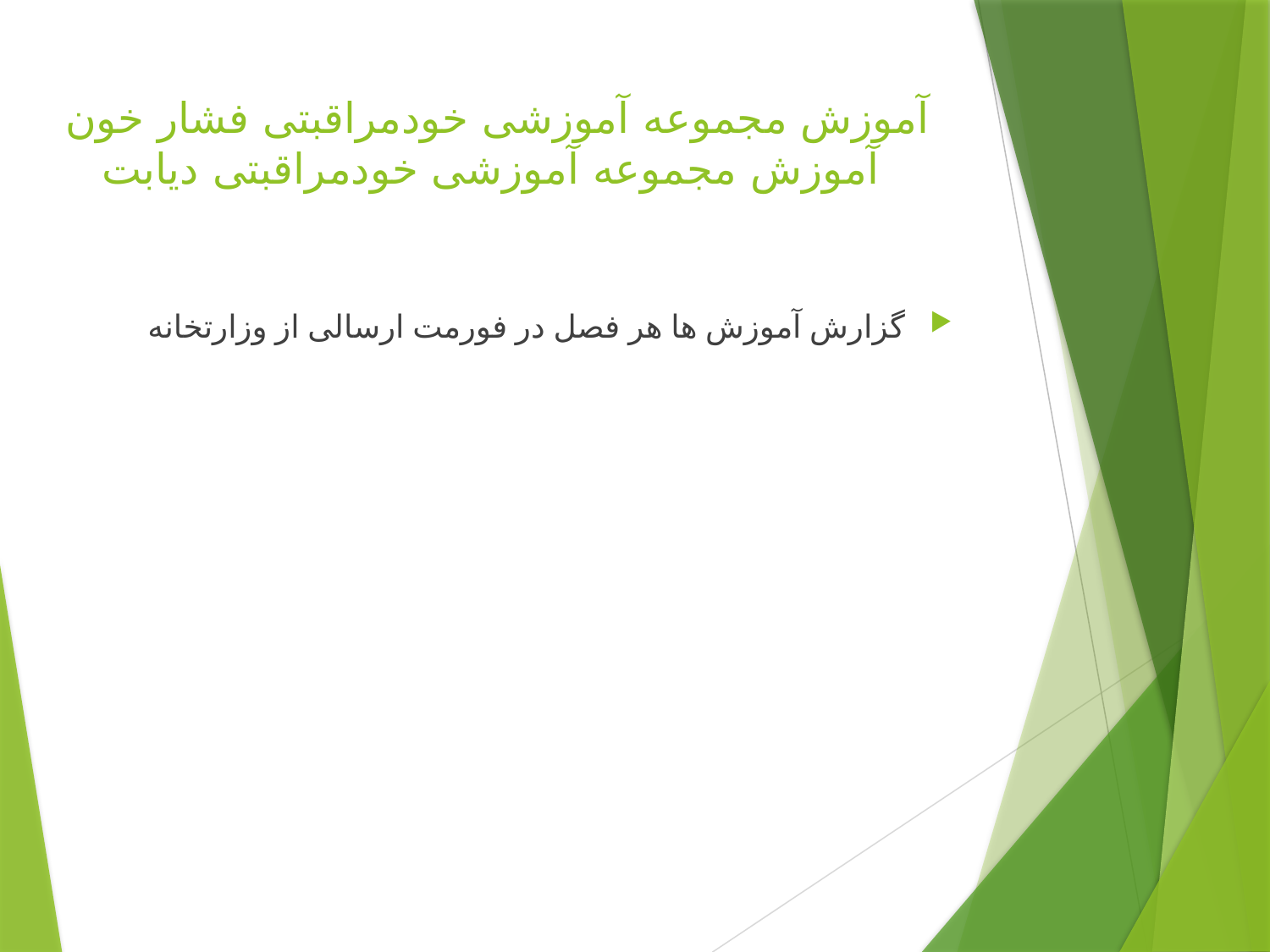

# آموزش مجموعه آموزشی خودمراقبتی فشار خون آموزش مجموعه آموزشی خودمراقبتی دیابت
گزارش آموزش ها هر فصل در فورمت ارسالی از وزارتخانه